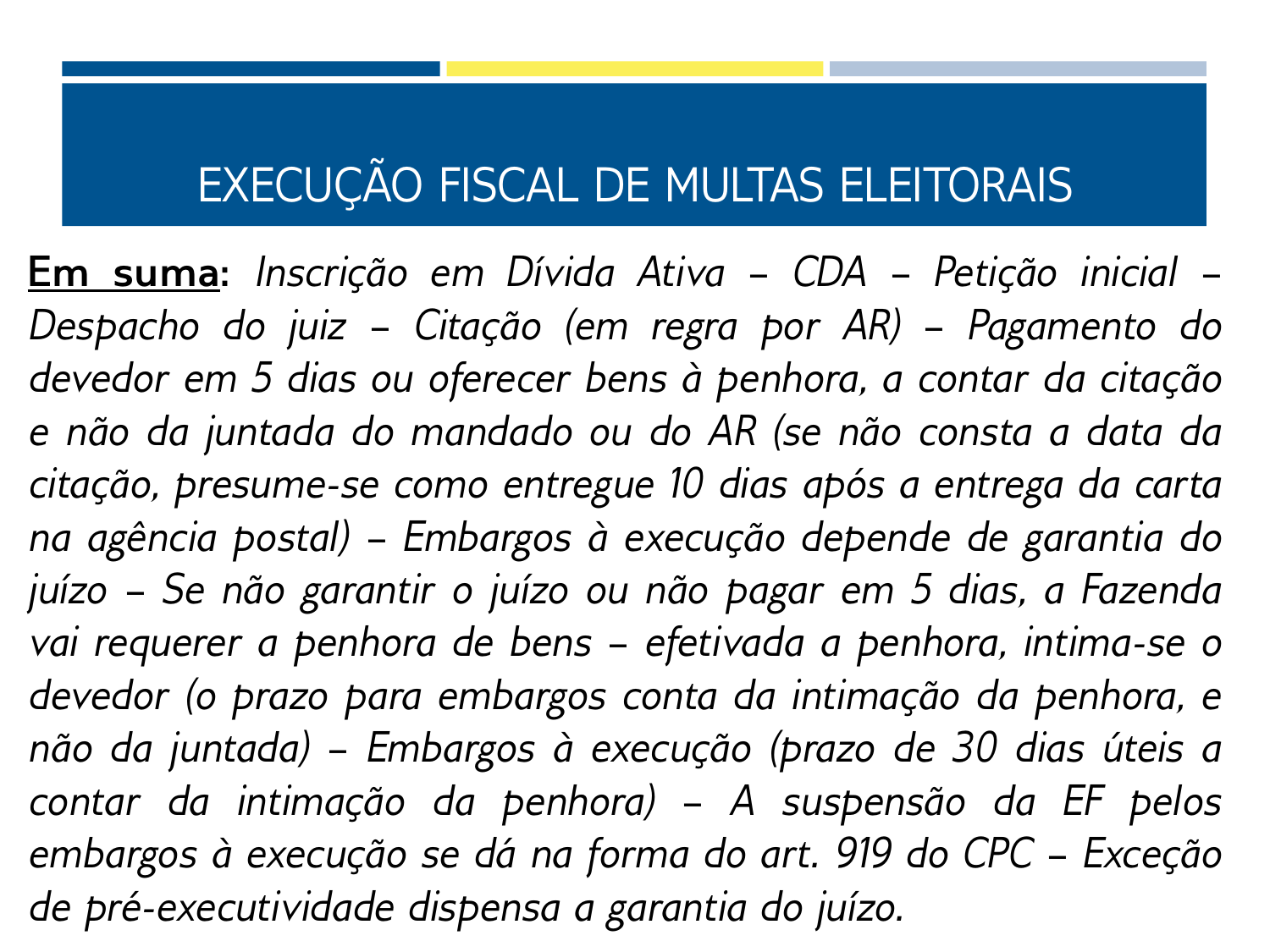

# EXECUÇÃO FISCAL DE MULTAS ELEITORAIS
Em suma: Inscrição em Dívida Ativa – CDA – Petição inicial – Despacho do juiz – Citação (em regra por AR) – Pagamento do devedor em 5 dias ou oferecer bens à penhora, a contar da citação e não da juntada do mandado ou do AR (se não consta a data da citação, presume-se como entregue 10 dias após a entrega da carta na agência postal) – Embargos à execução depende de garantia do juízo – Se não garantir o juízo ou não pagar em 5 dias, a Fazenda vai requerer a penhora de bens – efetivada a penhora, intima-se o devedor (o prazo para embargos conta da intimação da penhora, e não da juntada) – Embargos à execução (prazo de 30 dias úteis a contar da intimação da penhora) – A suspensão da EF pelos embargos à execução se dá na forma do art. 919 do CPC – Exceção de pré-executividade dispensa a garantia do juízo.